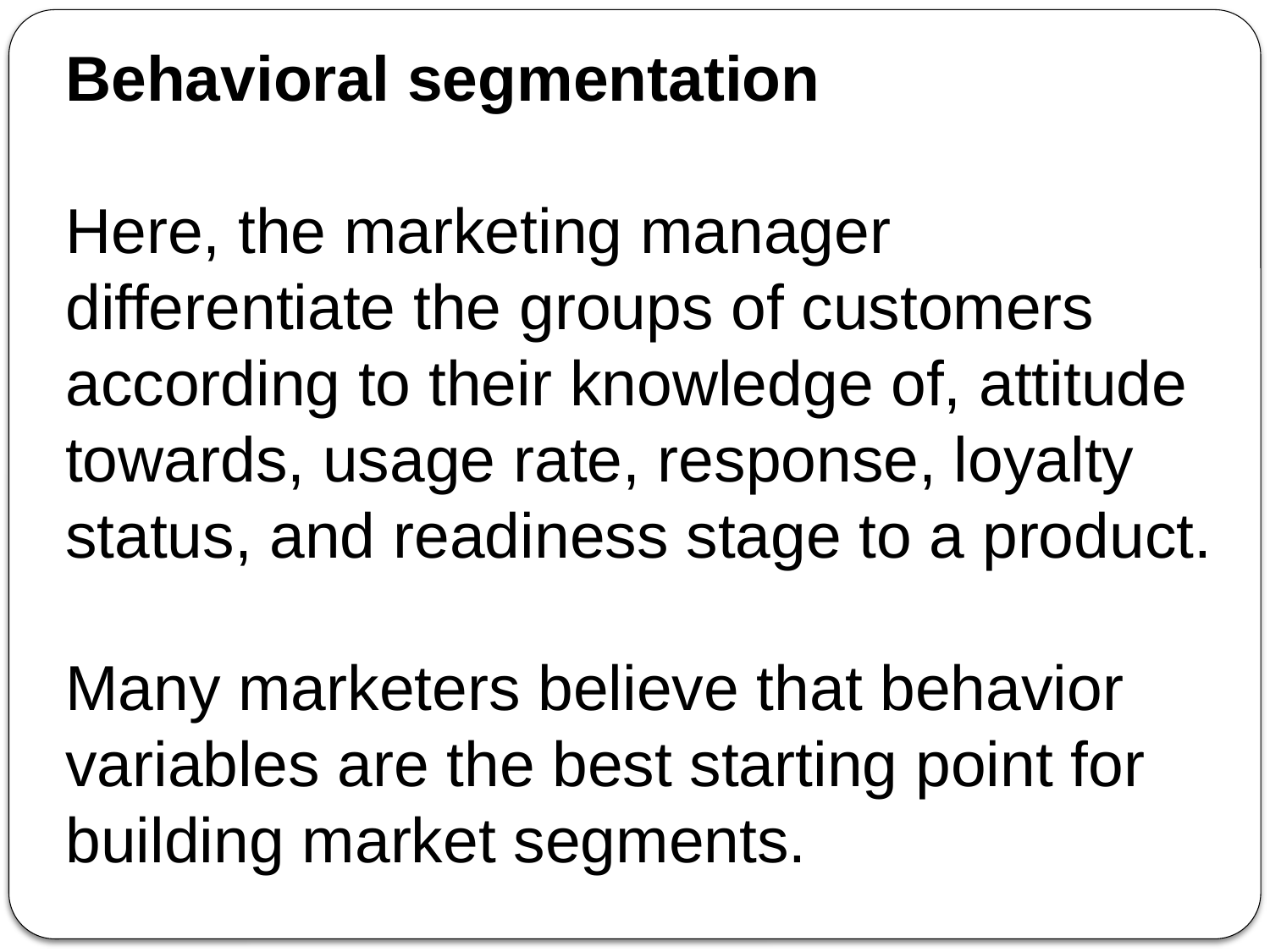

Behavioral segmentation

Here, the marketing manager differentiate the groups of customers  according to their knowledge of, attitude towards, usage rate, response, loyalty status, and readiness stage to a product.

Many marketers believe that behavior variables are the best starting point for building market segments.